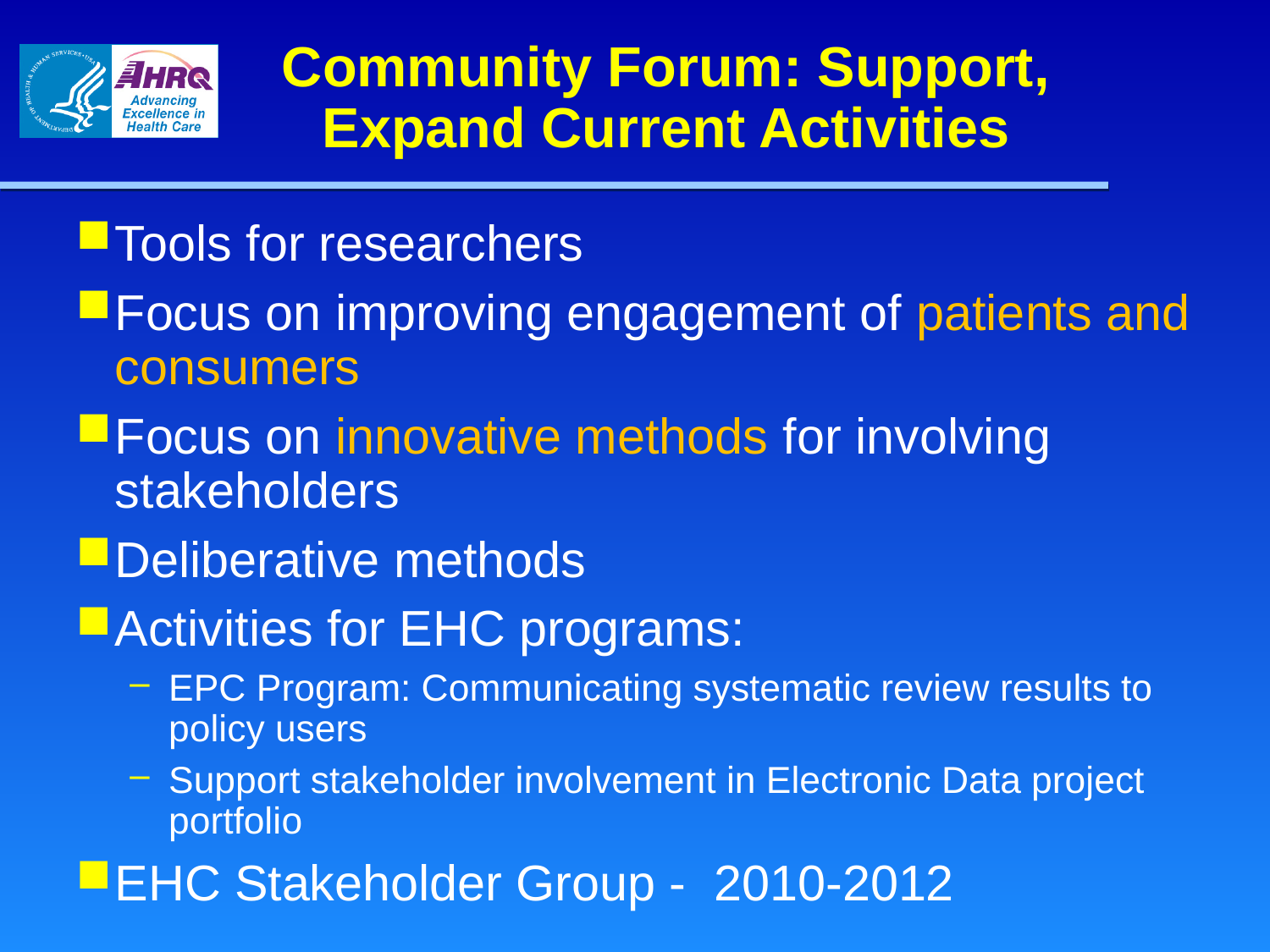

# Community Forum: Support, Expand Current Activities
Tools for researchers
Focus on improving engagement of patients and consumers
Focus on innovative methods for involving stakeholders
Deliberative methods
Activities for EHC programs:
EPC Program: Communicating systematic review results to policy users
Support stakeholder involvement in Electronic Data project portfolio
EHC Stakeholder Group -  2010-2012